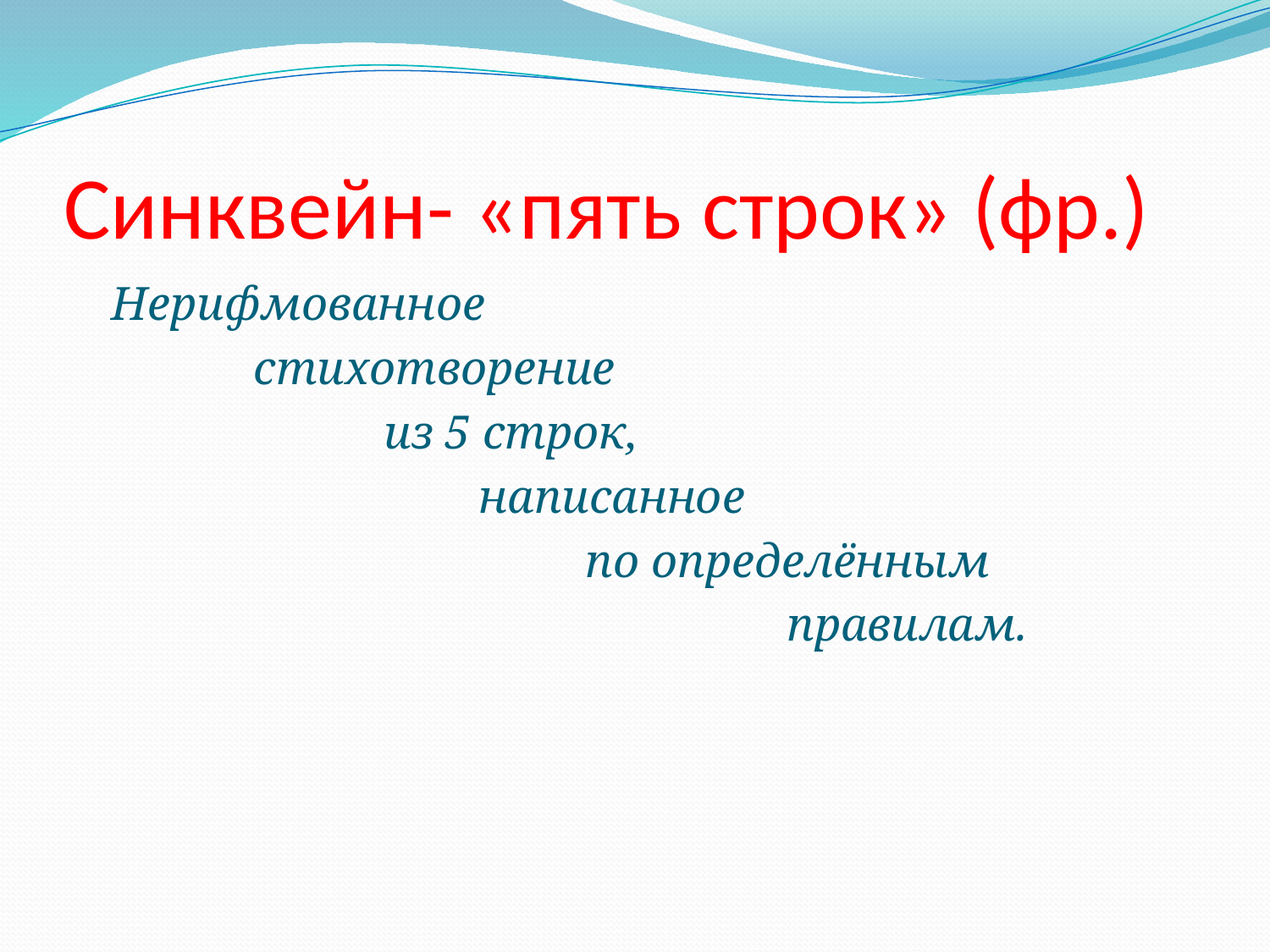

# Синквейн- «пять строк» (фр.)
   Нерифмованное
               стихотворение
                          из 5 строк,
                                  написанное
                                           по определённым
                                                            правилам.